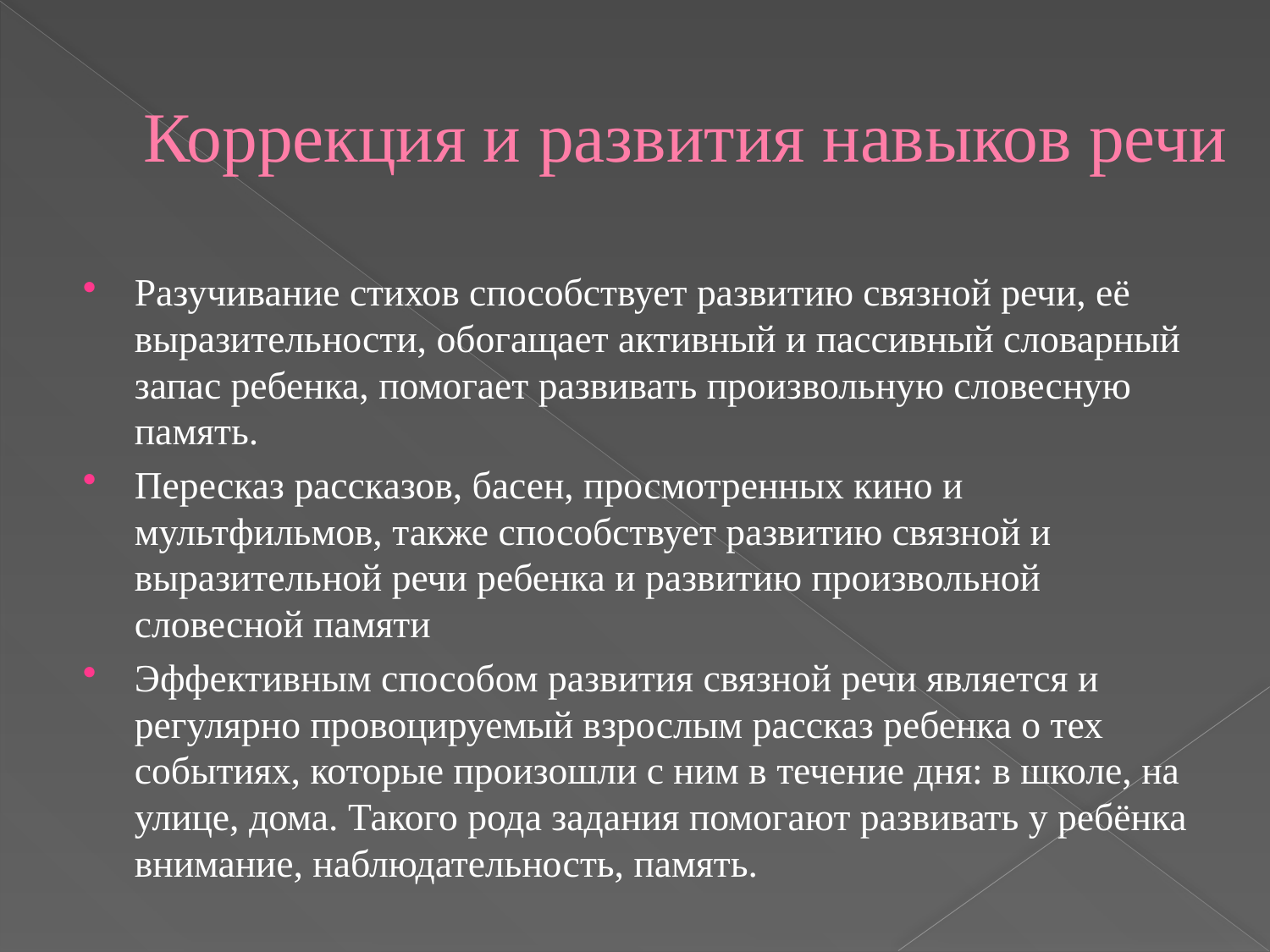

# Коррекция и развития навыков речи
Разучивание стихов способствует развитию связной речи, её выразительности, обогащает активный и пассивный словарный запас ребенка, помогает развивать произвольную словесную память.
Пересказ рассказов, басен, просмотренных кино и мультфильмов, также способствует развитию связной и выразительной речи ребенка и развитию произвольной словесной памяти
Эффективным способом развития связной речи является и регулярно провоцируемый взрослым рассказ ребенка о тех событиях, которые произошли с ним в течение дня: в школе, на улице, дома. Такого рода задания помогают развивать у ребёнка внимание, наблюдательность, память.